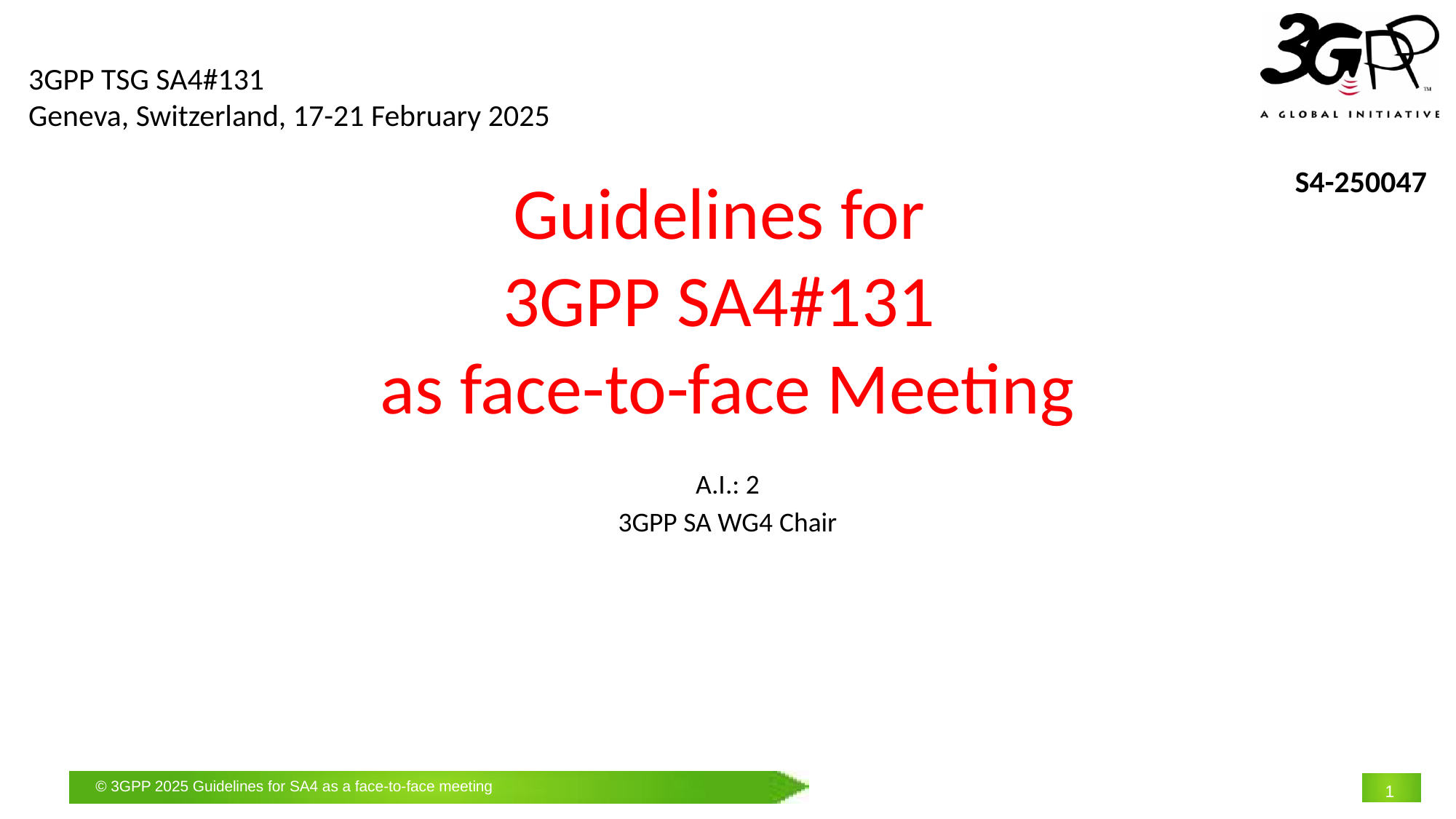

3GPP TSG SA4#131
Geneva, Switzerland, 17-21 February 2025
S4-250047
# Guidelines for 3GPP SA4#131 as face-to-face Meeting
A.I.: 2
3GPP SA WG4 Chair
1